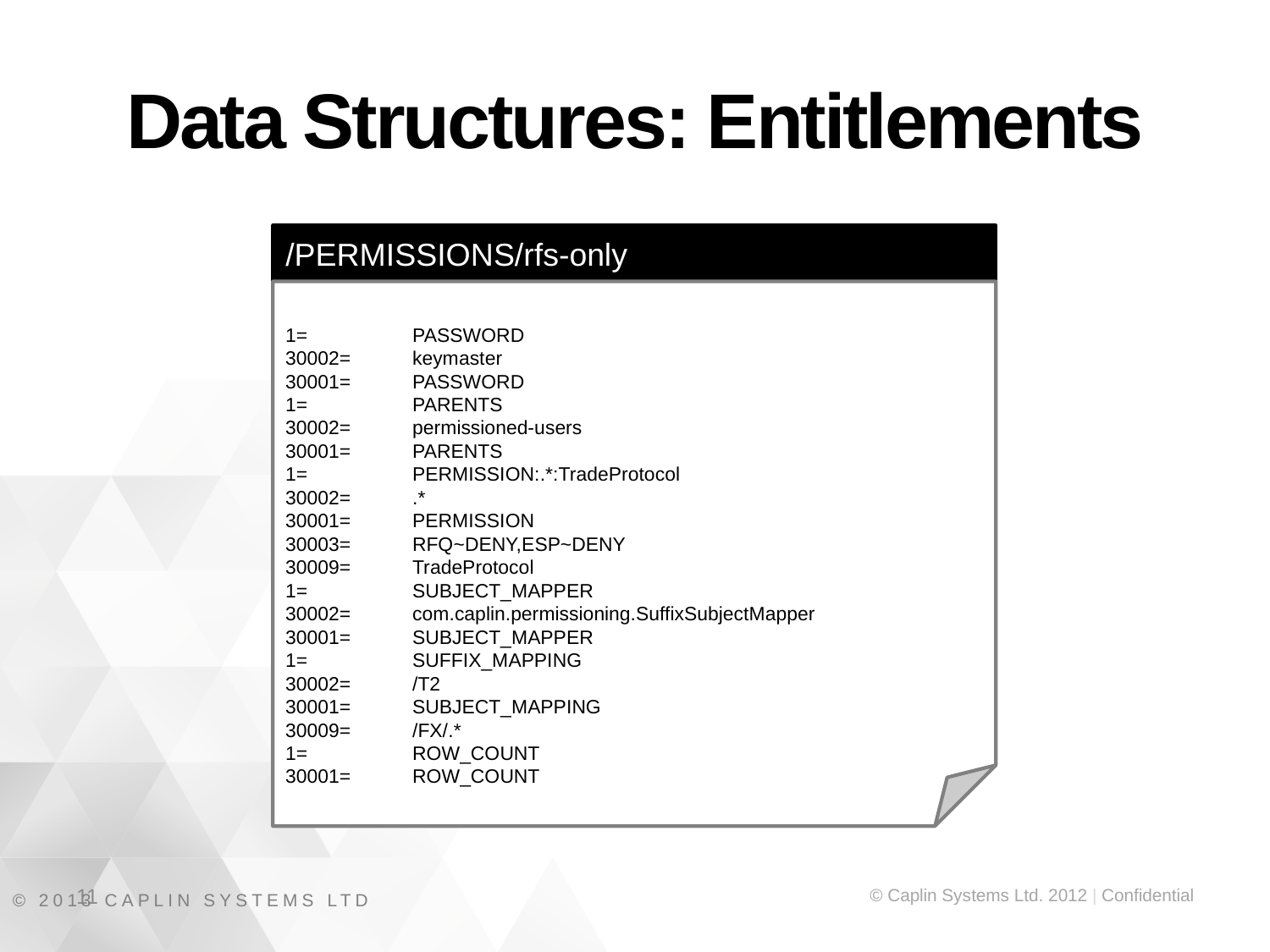

# Data Structures: Entitlements

/PERMISSIONS/rfs-only

1=	PASSWORD
30002=	keymaster
30001=	PASSWORD
1=	PARENTS
30002=	permissioned-users
30001=	PARENTS
1=	PERMISSION:.*:TradeProtocol
30002=	.*
30001=	PERMISSION
30003=	RFQ~DENY,ESP~DENY
30009=	TradeProtocol
1=	SUBJECT_MAPPER
30002=	com.caplin.permissioning.SuffixSubjectMapper
30001=	SUBJECT_MAPPER
1=	SUFFIX_MAPPING
30002=	/T2
30001=	SUBJECT_MAPPING
30009=	/FX/.*
1=	ROW_COUNT
30001=	ROW_COUNT

11
© 2013 CAPLIN SYSTEMS LTD